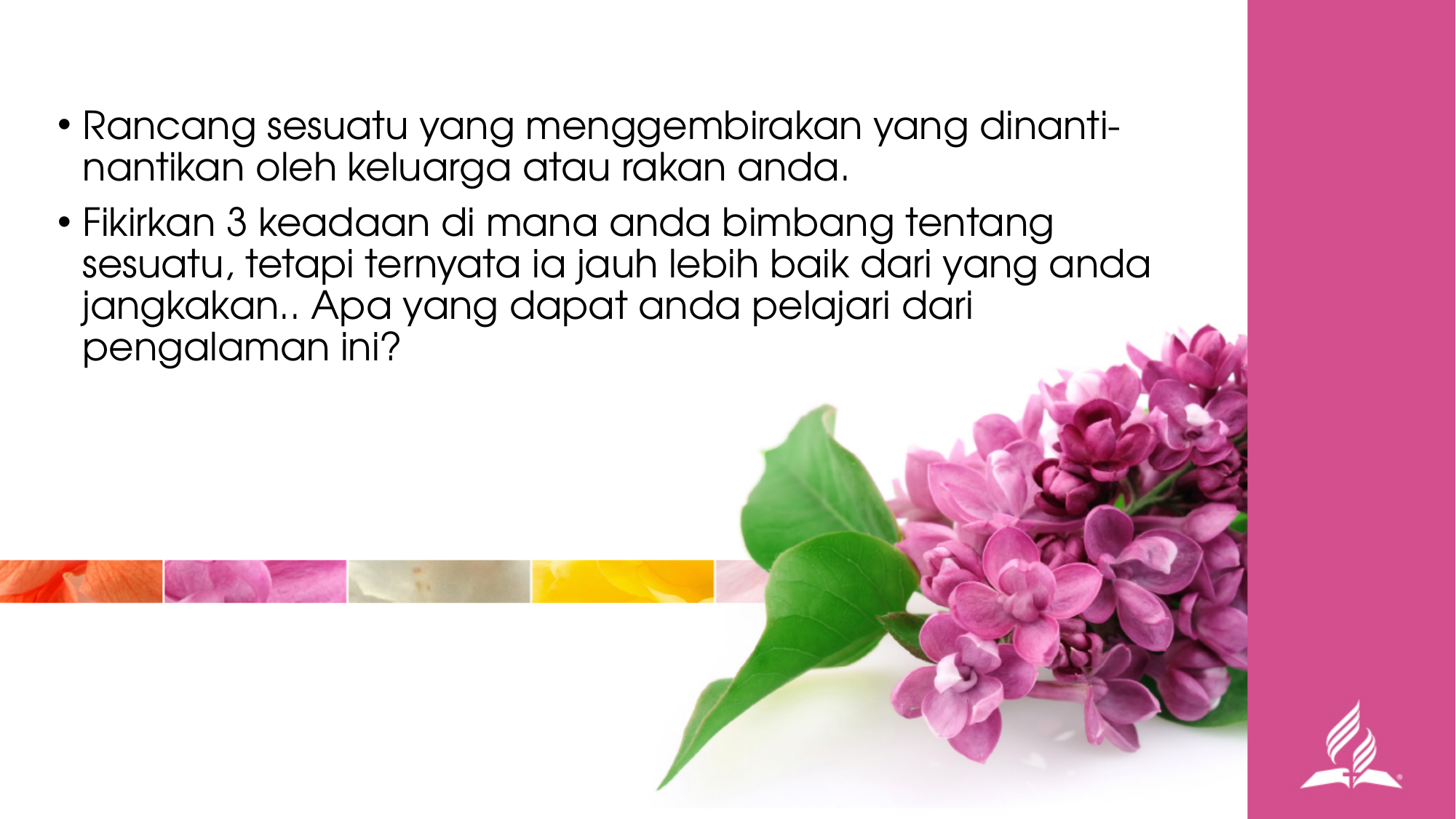

Rancang sesuatu yang menggembirakan yang dinanti-nantikan oleh keluarga atau rakan anda.
Fikirkan 3 keadaan di mana anda bimbang tentang sesuatu, tetapi ternyata ia jauh lebih baik dari yang anda jangkakan.. Apa yang dapat anda pelajari dari pengalaman ini?